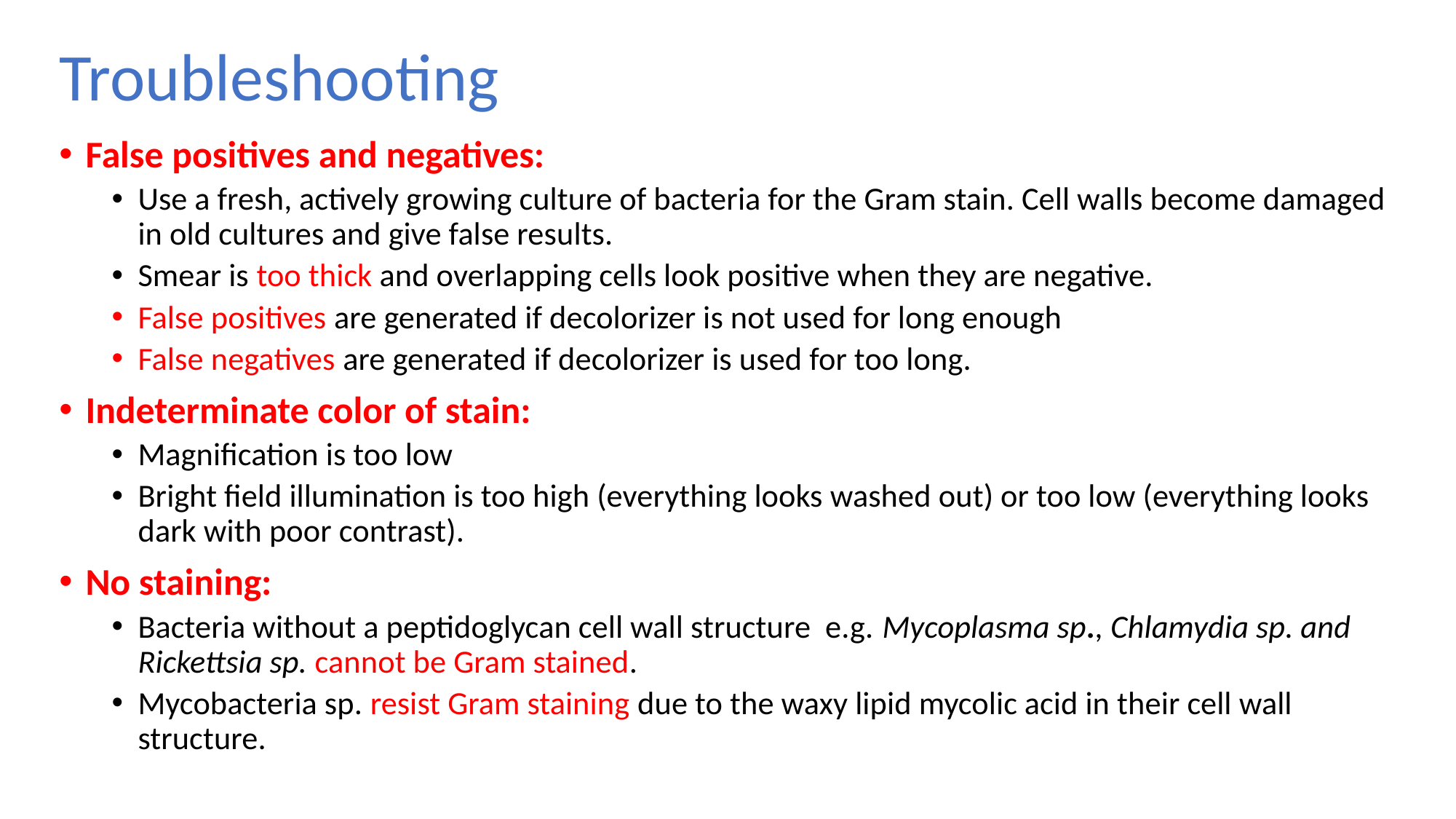

# Troubleshooting
False positives and negatives:
Use a fresh, actively growing culture of bacteria for the Gram stain. Cell walls become damaged in old cultures and give false results.
Smear is too thick and overlapping cells look positive when they are negative.
False positives are generated if decolorizer is not used for long enough
False negatives are generated if decolorizer is used for too long.
Indeterminate color of stain:
Magnification is too low
Bright field illumination is too high (everything looks washed out) or too low (everything looks dark with poor contrast).
No staining:
Bacteria without a peptidoglycan cell wall structure  e.g. Mycoplasma sp., Chlamydia sp. and Rickettsia sp. cannot be Gram stained.
Mycobacteria sp. resist Gram staining due to the waxy lipid mycolic acid in their cell wall structure.